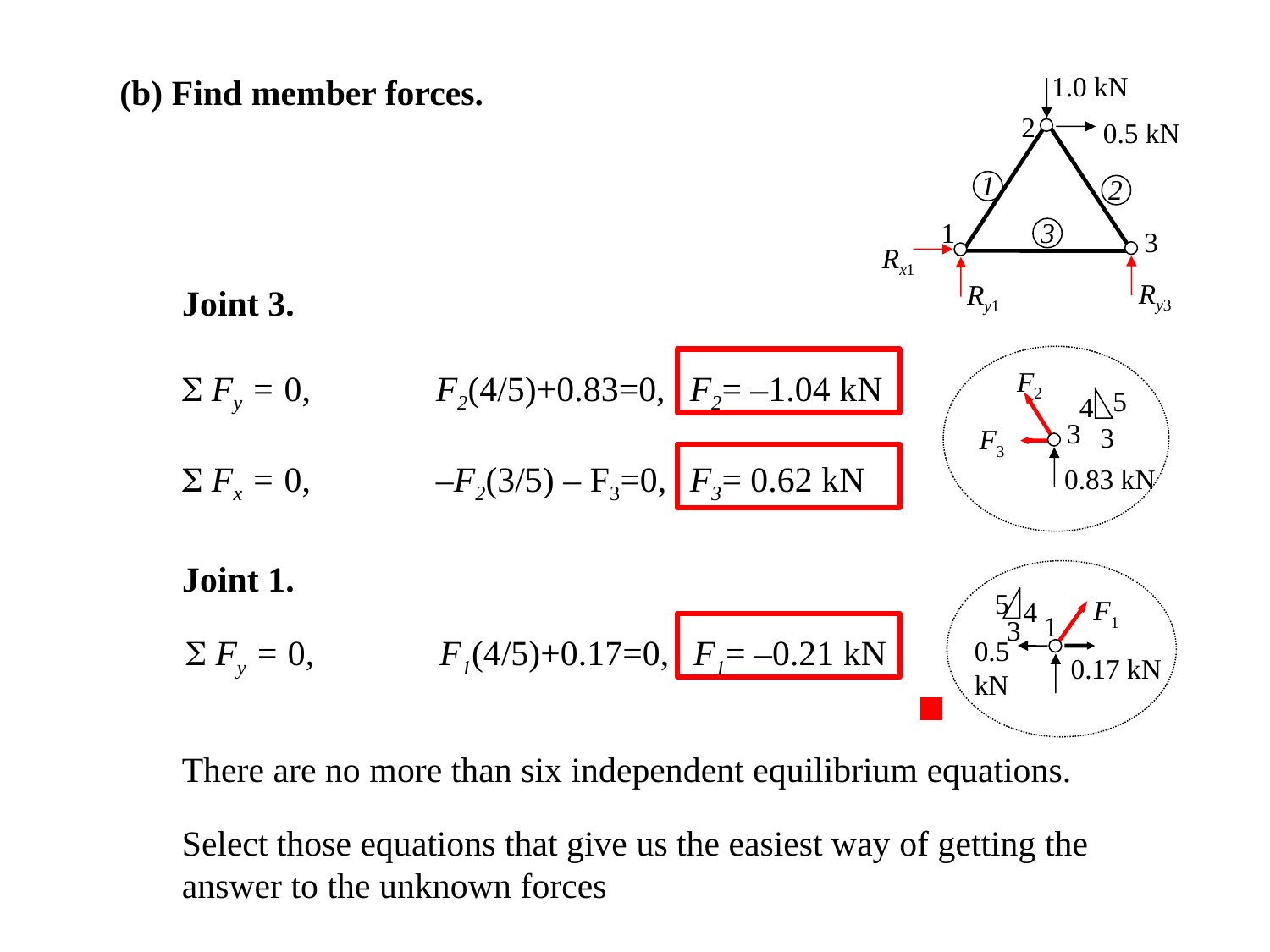

1.0 kN
(b) Find member forces.

2
0.5 kN

1
2

1
3
3

Rx1

Ry3
Ry1
Joint 3.

F2
Σ Fy = 0,	F2(4/5)+0.83=0,	F2= –1.04 kN

Σ Fx = 0,	–F2(3/5) – F3=0,	F3= 0.62 kN

5
4

3
3
F3

0.83 kN
Joint 1.

5
F1

4

1
3

Σ Fy = 0,	F1(4/5)+0.17=0, 	F1= –0.21 kN
0.5 kN

0.17 kN

There are no more than six independent equilibrium equations.
Select those equations that give us the easiest way of getting the answer to the unknown forces